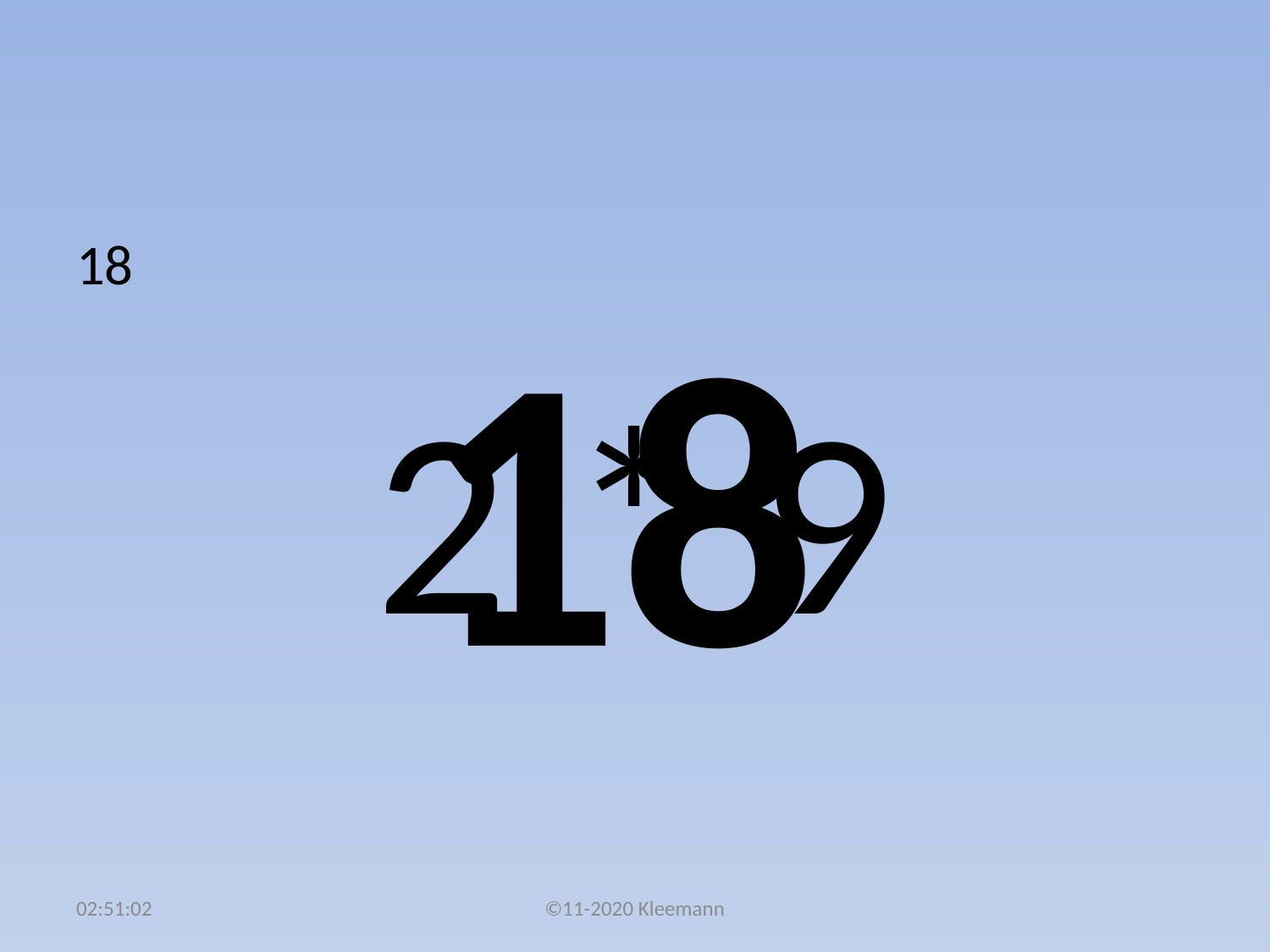

#
18
2 * 9
18
02:51:02
©11-2020 Kleemann